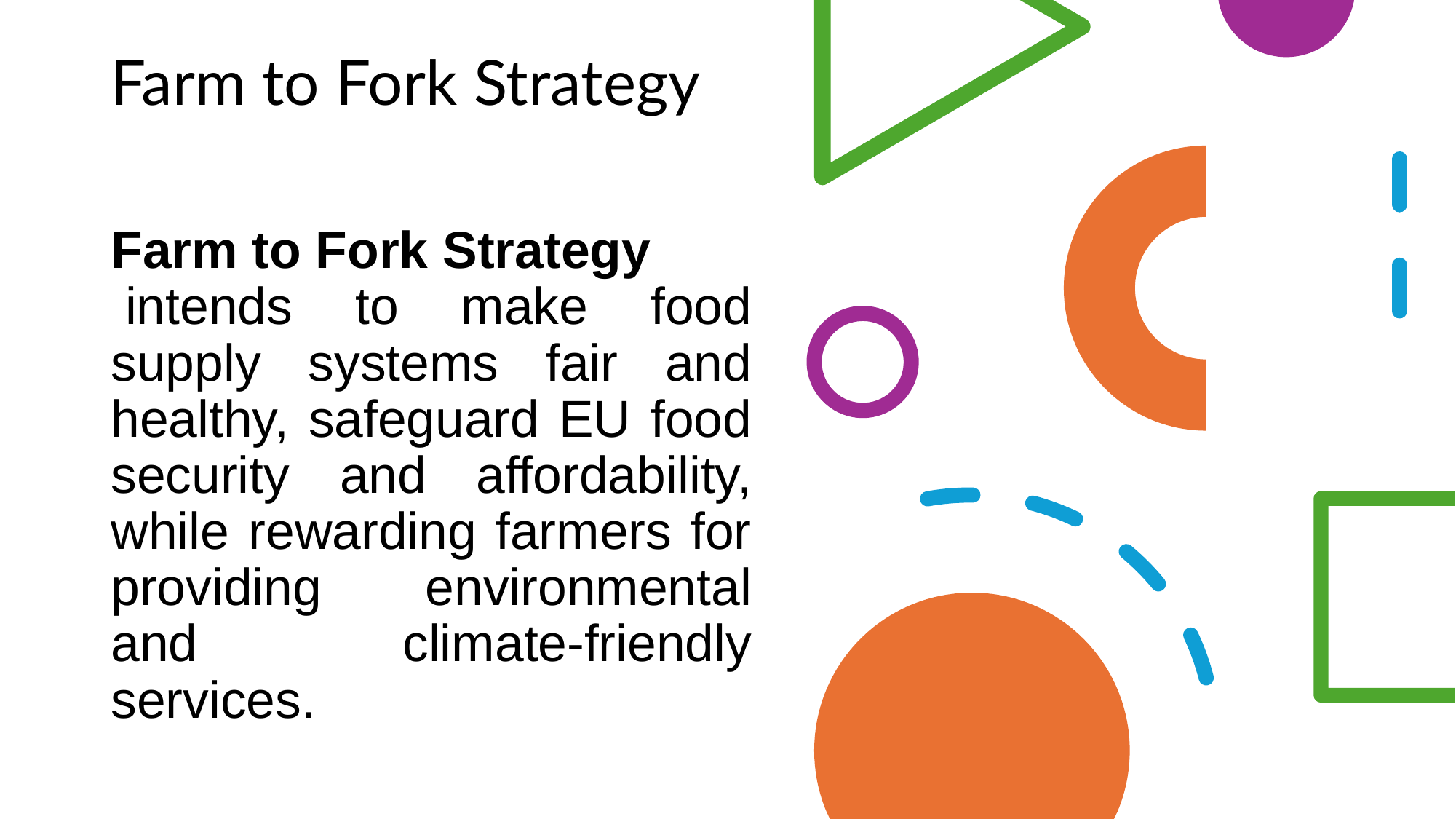

# Farm to Fork Strategy

Farm to Fork Strategy intends to make food supply systems fair and healthy, safeguard EU food security and affordability, while rewarding farmers for providing environmental and climate-friendly services.